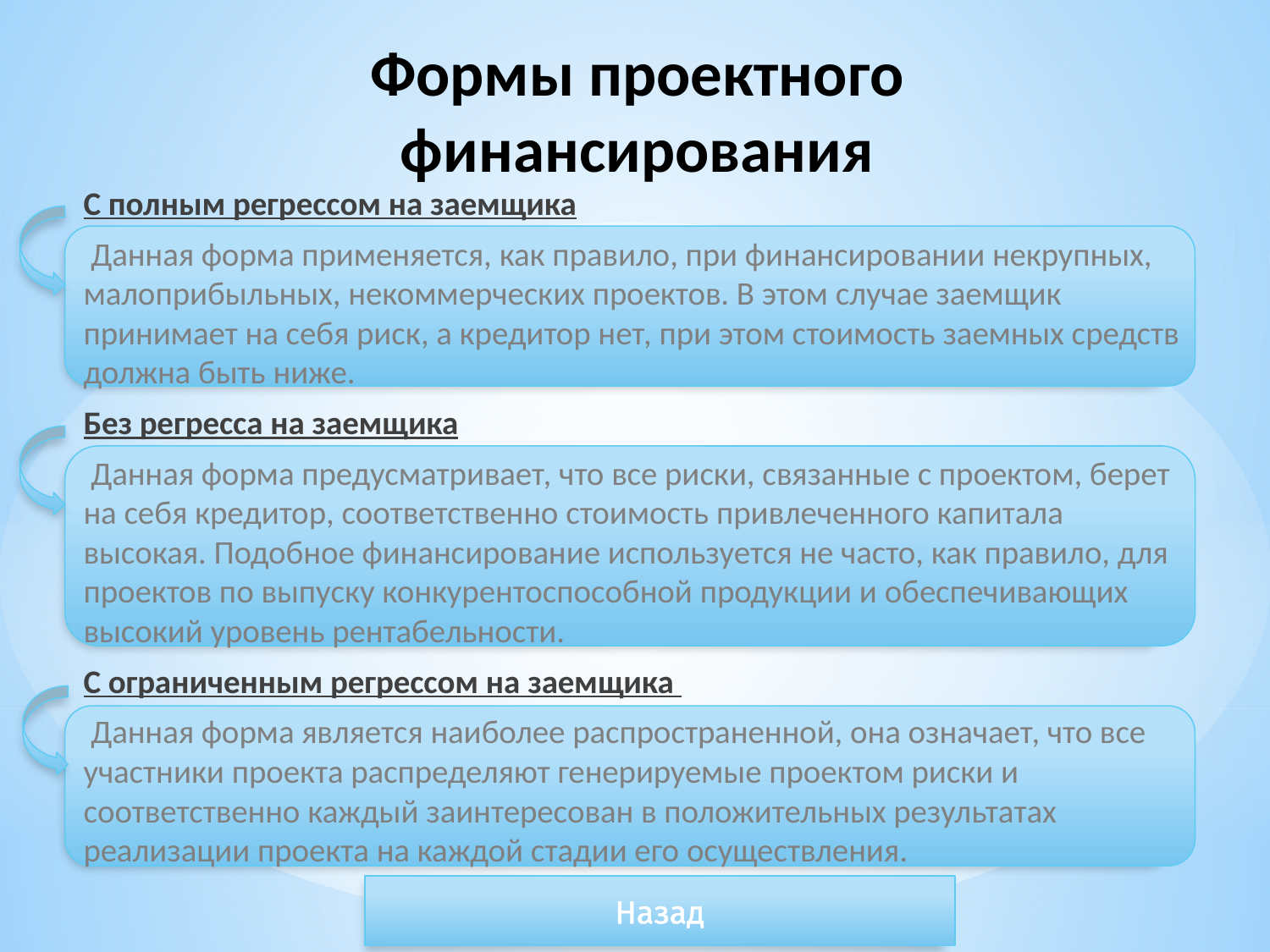

# Формы проектного финансирования
С полным регрессом на заемщика
 Данная форма применяется, как правило, при финансировании некрупных, малоприбыльных, некоммерческих проектов. В этом случае заемщик принимает на себя риск, а кредитор нет, при этом стоимость заемных средств должна быть ниже.
Без регресса на заемщика
 Данная форма предусматривает, что все риски, связанные с проектом, берет на себя кредитор, соответственно стоимость привлеченного капитала высокая. Подобное финансирование используется не часто, как правило, для проектов по выпуску конкурентоспособной продукции и обеспечивающих высокий уровень рентабельности.
С ограниченным регрессом на заемщика
 Данная форма является наиболее распространенной, она означает, что все участники проекта распределяют генерируемые проектом риски и соответственно каждый заинтересован в положительных результатах реализации проекта на каждой стадии его осуществления.

Назад